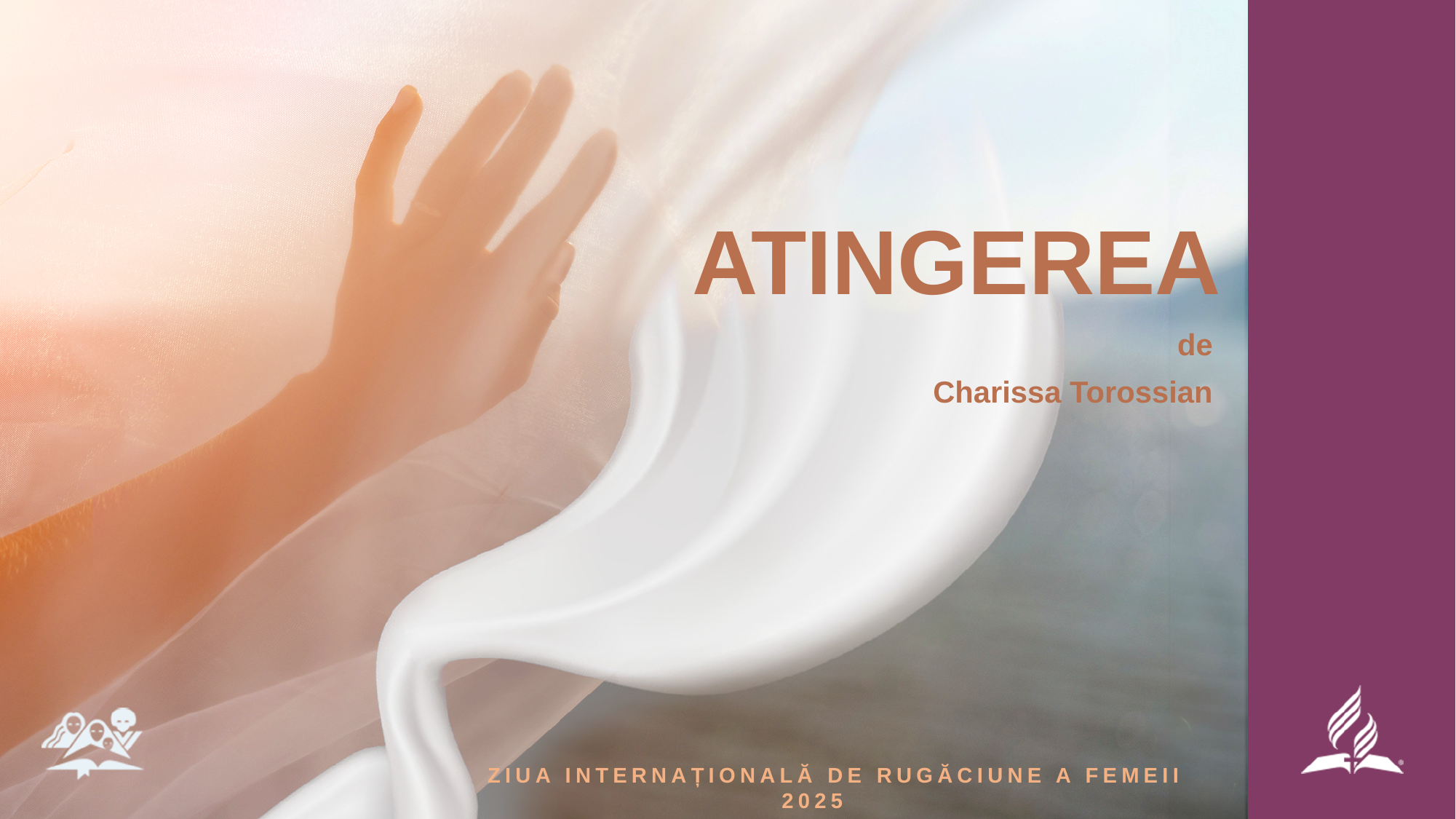

ATINGEREA
de
Charissa Torossian
        ZIUA INTERNAȚIONALĂ DE RUGĂCIUNE A FEMEII
2025